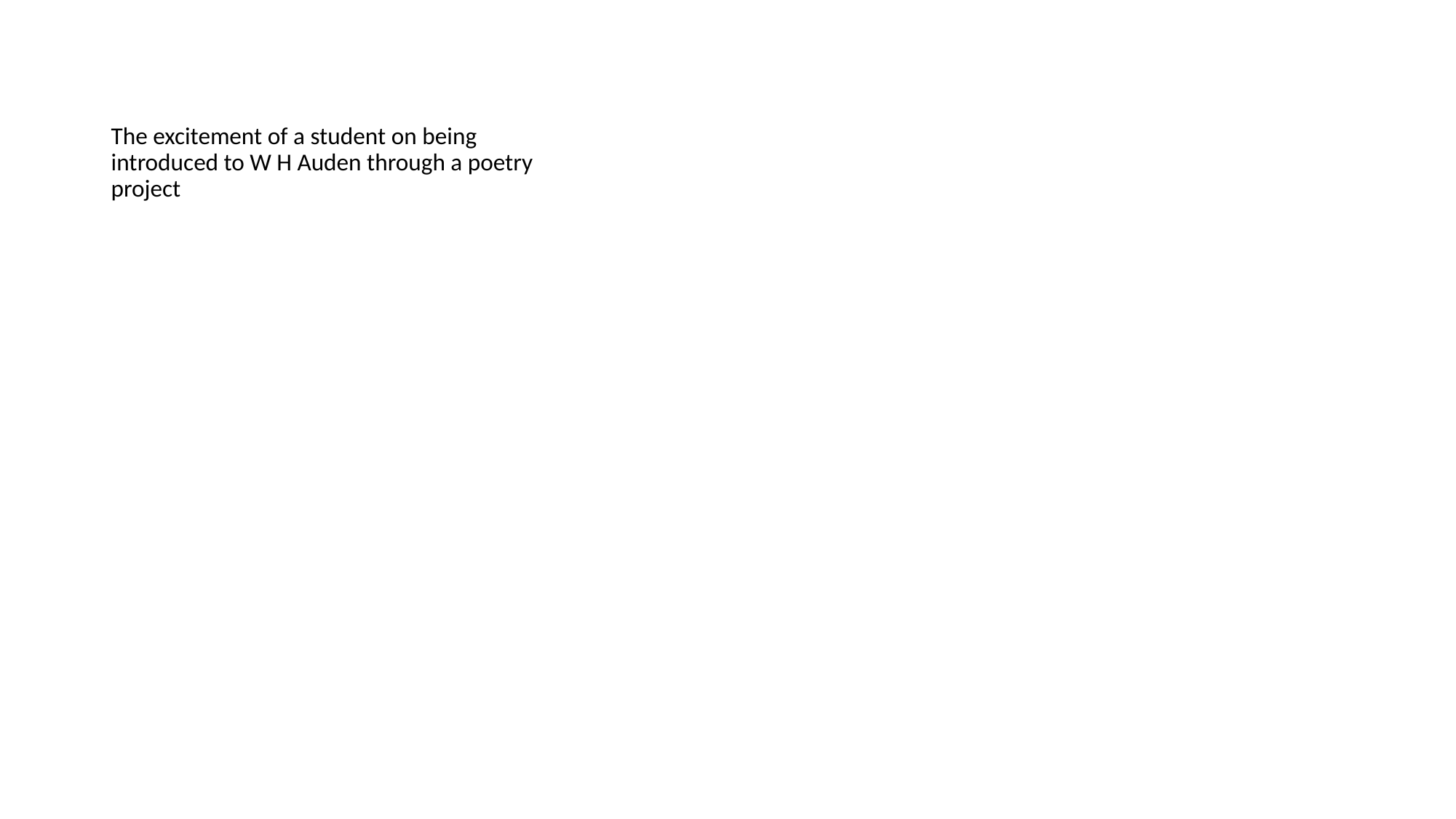

The excitement of a student on being introduced to W H Auden through a poetry project